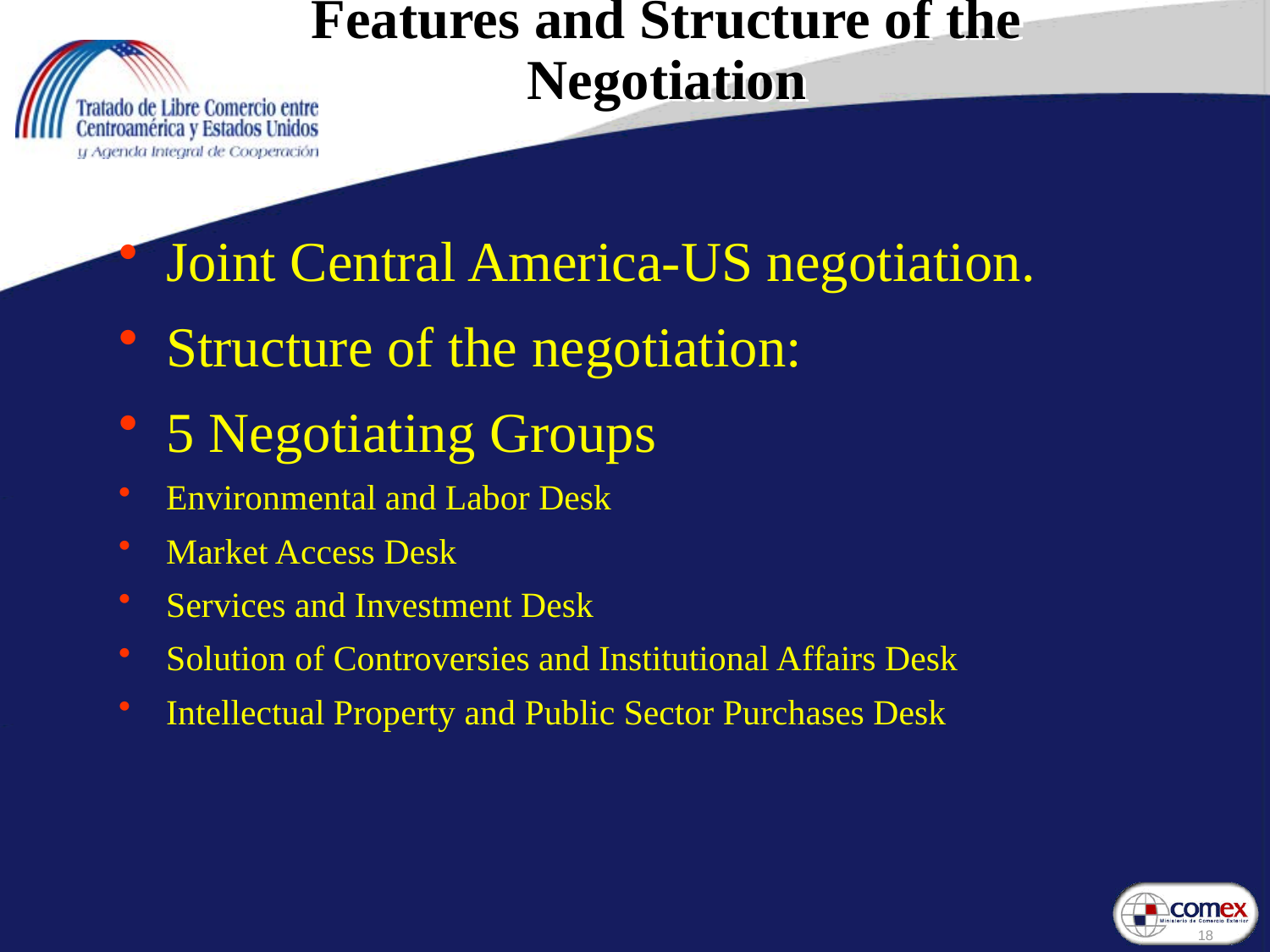

# Features and Structure of the Negotiation
Joint Central America-US negotiation.
Structure of the negotiation:
5 Negotiating Groups
Environmental and Labor Desk
Market Access Desk
Services and Investment Desk
Solution of Controversies and Institutional Affairs Desk
Intellectual Property and Public Sector Purchases Desk